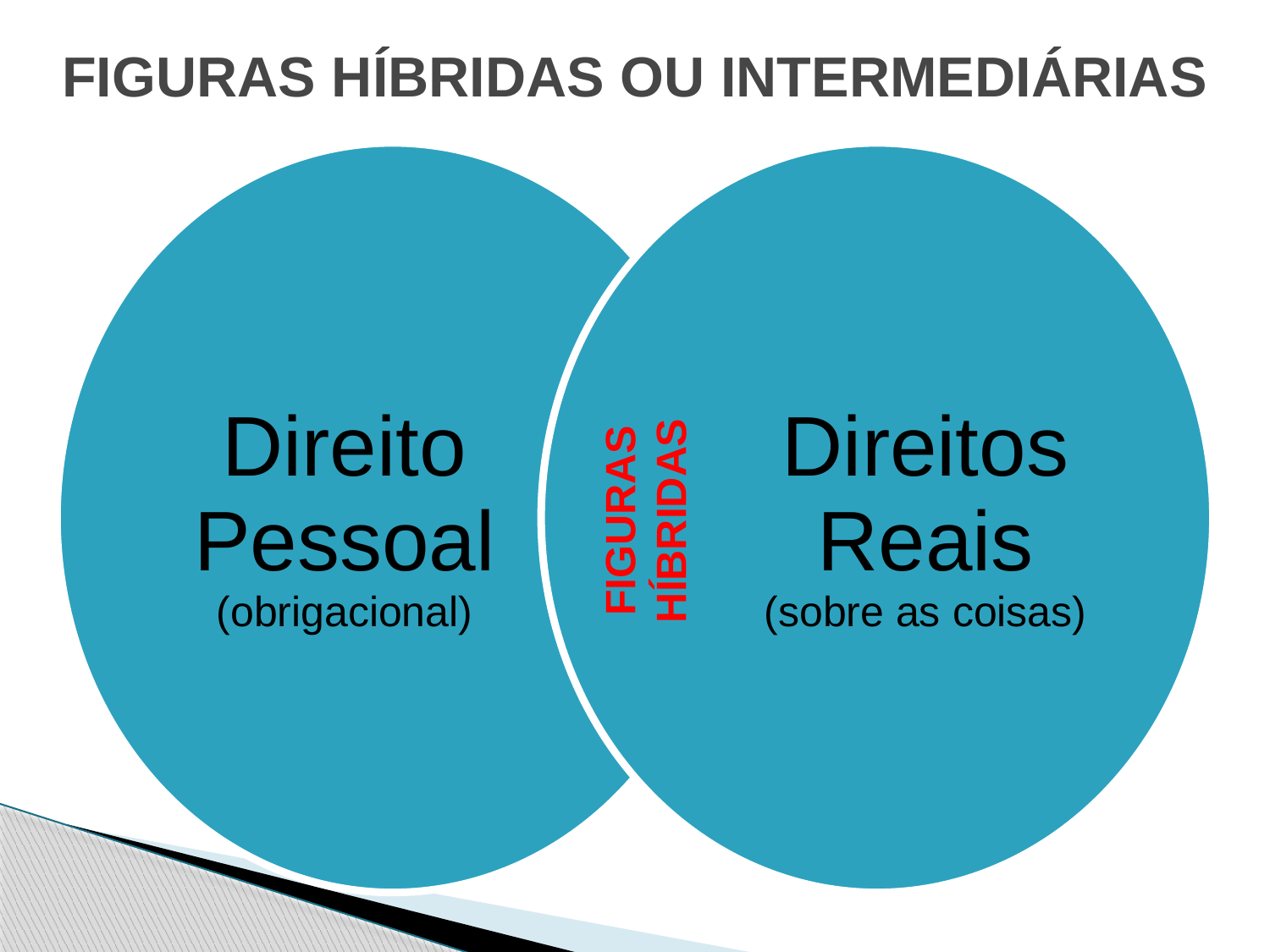

FIGURAS HÍBRIDAS OU INTERMEDIÁRIAS
Direito Pessoal (obrigacional)
Direitos Reais
(sobre as coisas)
FIGURAS HÍBRIDAS